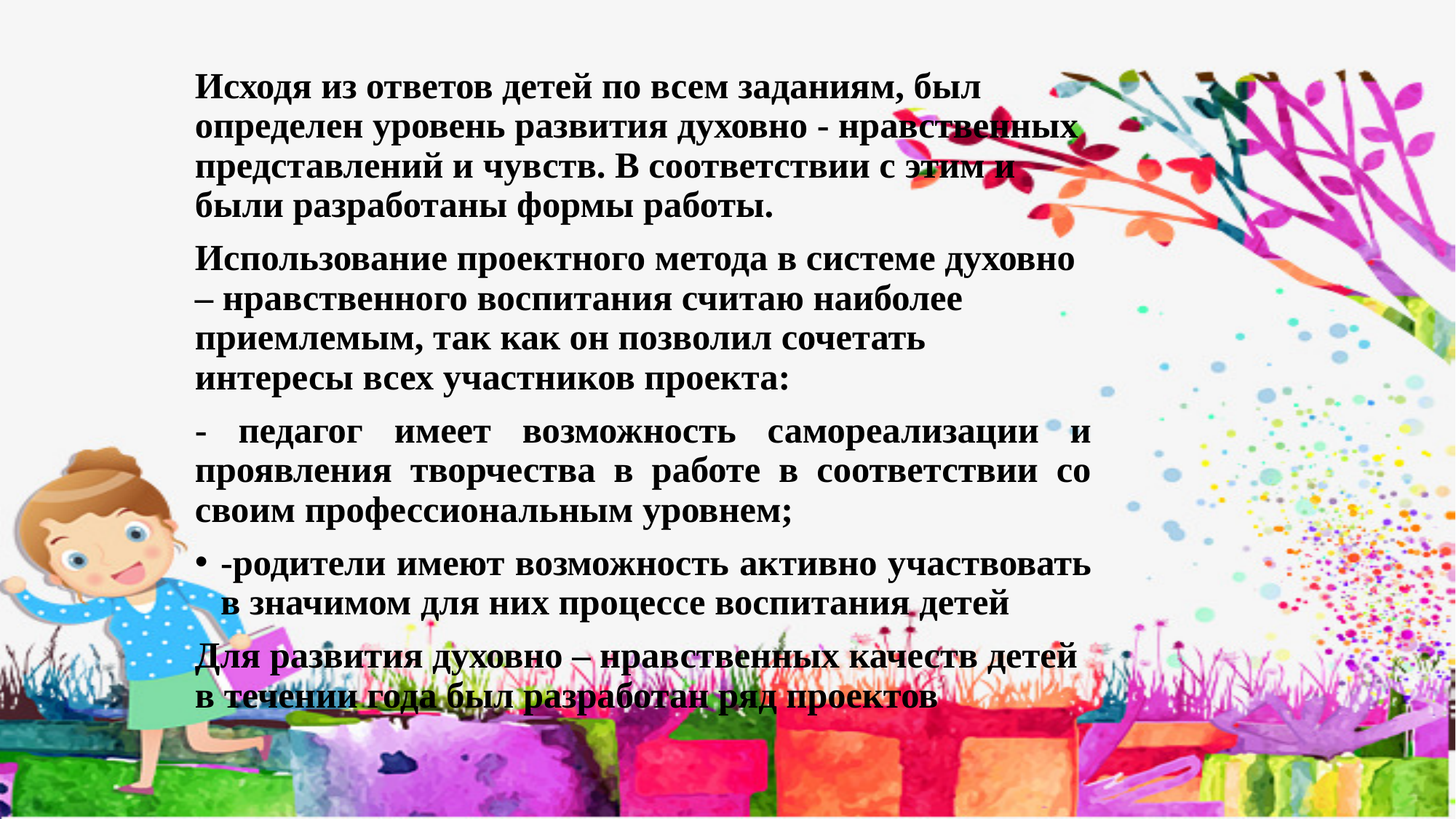

#
Исходя из ответов детей по всем заданиям, был  определен уровень развития духовно - нравственных представлений и чувств. В соответствии с этим и были разработаны формы работы.
Использование проектного метода в системе духовно – нравственного воспитания считаю наиболее приемлемым, так как он позволил сочетать интересы всех участников проекта:
- педагог имеет возможность самореализации и проявления творчества в работе в соответствии со своим профессиональным уровнем;
-родители имеют возможность активно участвовать в значимом для них процессе воспитания детей
Для развития духовно – нравственных качеств детей в течении года был разработан ряд проектов